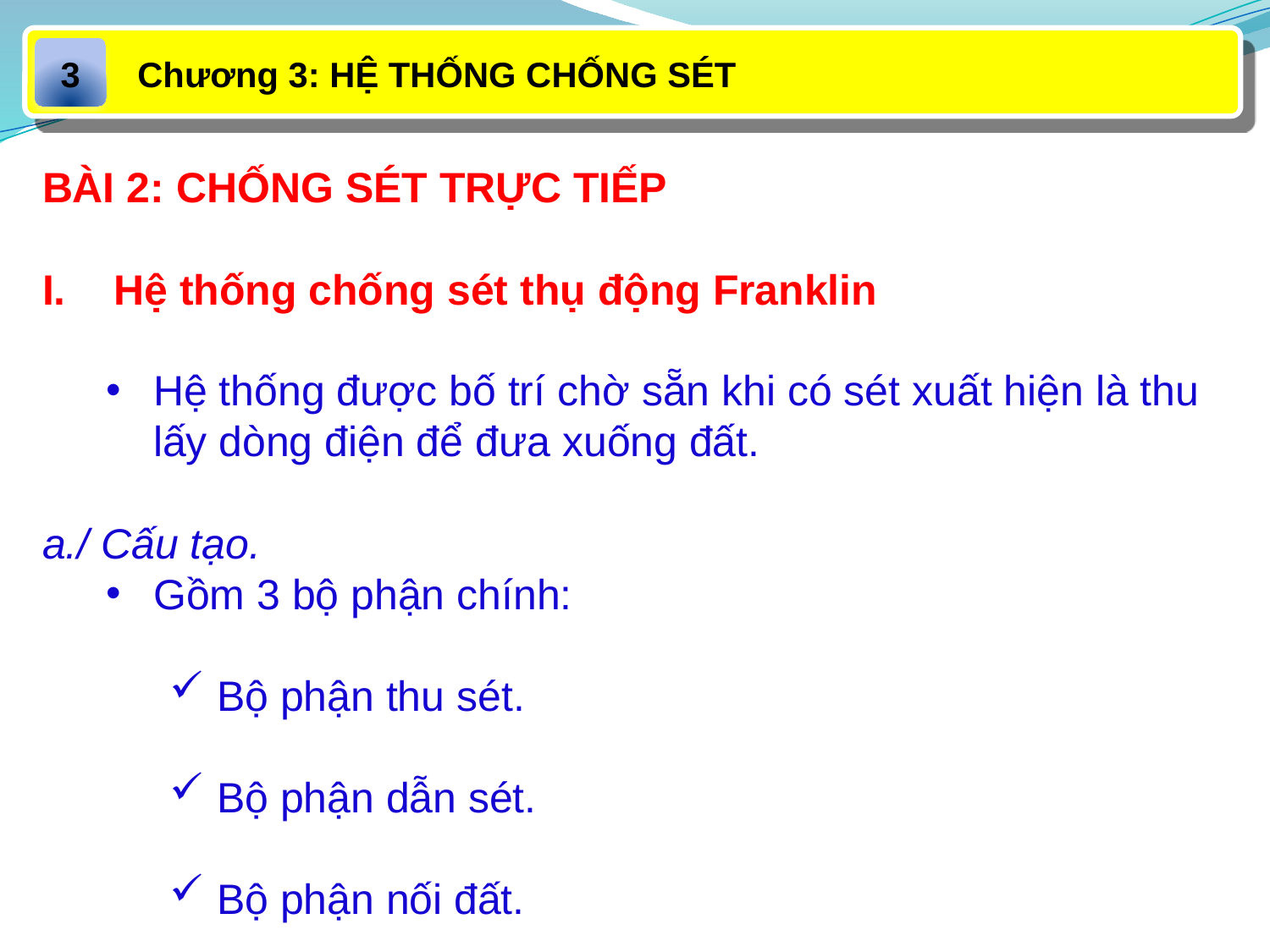

Chương 3: HỆ THỐNG CHỐNG SÉT
3

BÀI 2: CHỐNG SÉT TRỰC TIẾP

Hệ thống chống sét thụ động Franklin

Hệ thống được bố trí chờ sẵn khi có sét xuất hiện là thu lấy dòng điện để đưa xuống đất.

a./ Cấu tạo.
Gồm 3 bộ phận chính:

Bộ phận thu sét.

Bộ phận dẫn sét.

Bộ phận nối đất.